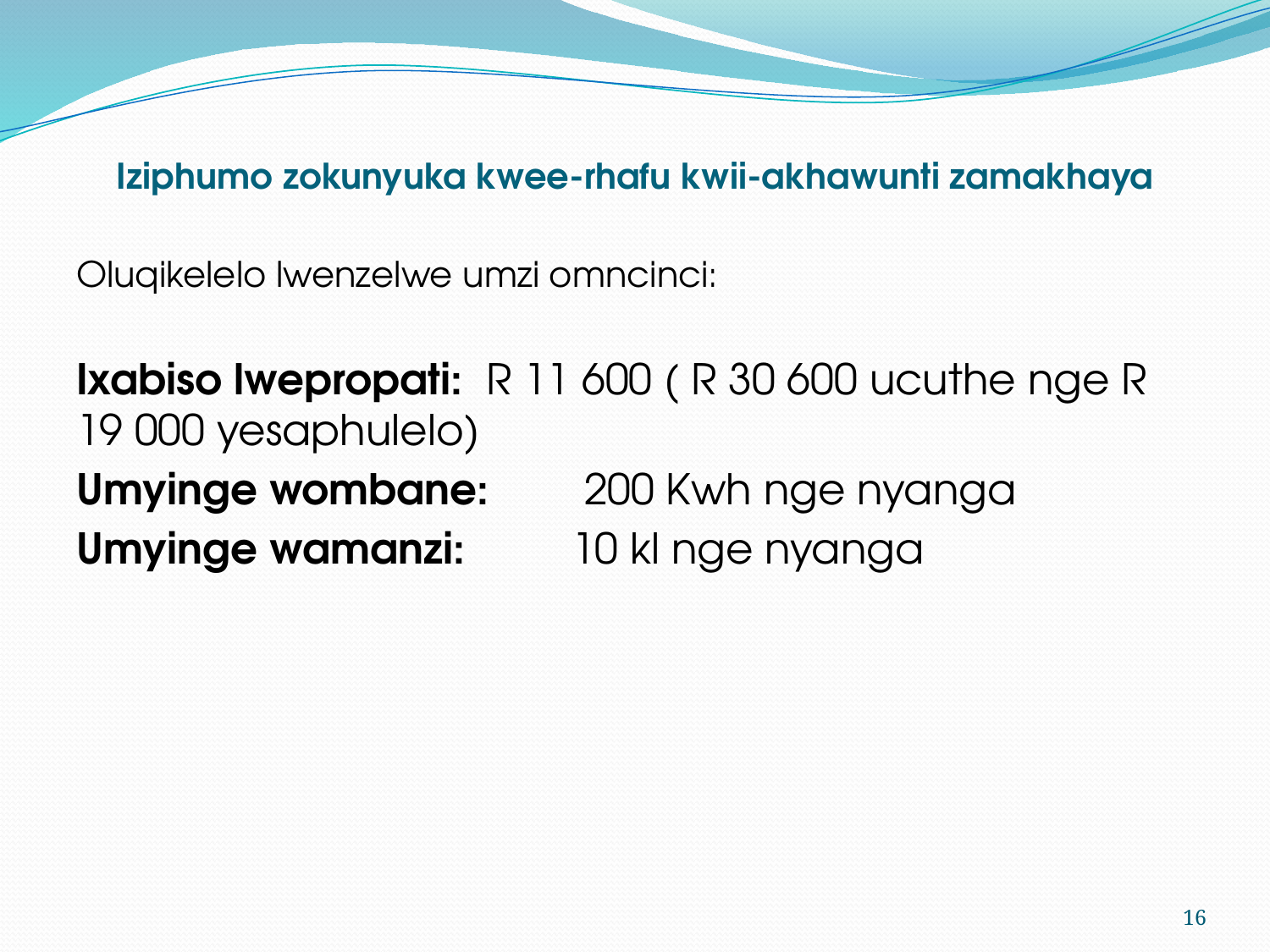

# Iziphumo zokunyuka kwee-rhafu kwii-akhawunti zamakhaya
Oluqikelelo lwenzelwe umzi omncinci:

Ixabiso lwepropati:  R 11 600 ( R 30 600 ucuthe nge R 19 000 yesaphulelo)
Umyinge wombane: 	200 Kwh nge nyanga
Umyinge wamanzi:         10 kl nge nyanga
16